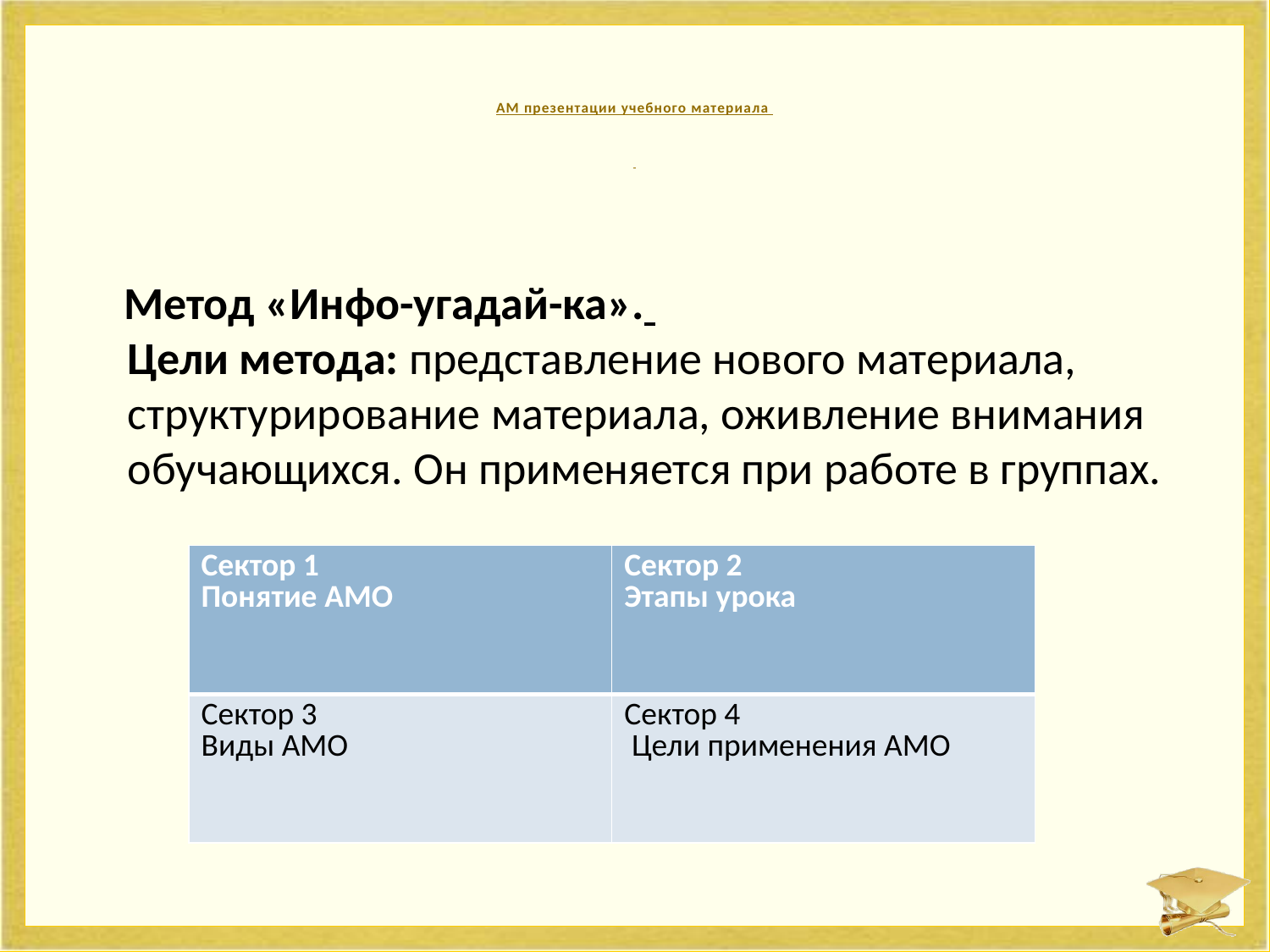

# АМ презентации учебного материала
    Метод «Инфо-угадай-ка». 
Цели метода: представление нового материала, структурирование материала, оживление внимания обучающихся. Он применяется при работе в группах.
| Сектор 1 Понятие АМО | Сектор 2 Этапы урока |
| --- | --- |
| Сектор 3 Виды АМО | Сектор 4 Цели применения АМО |